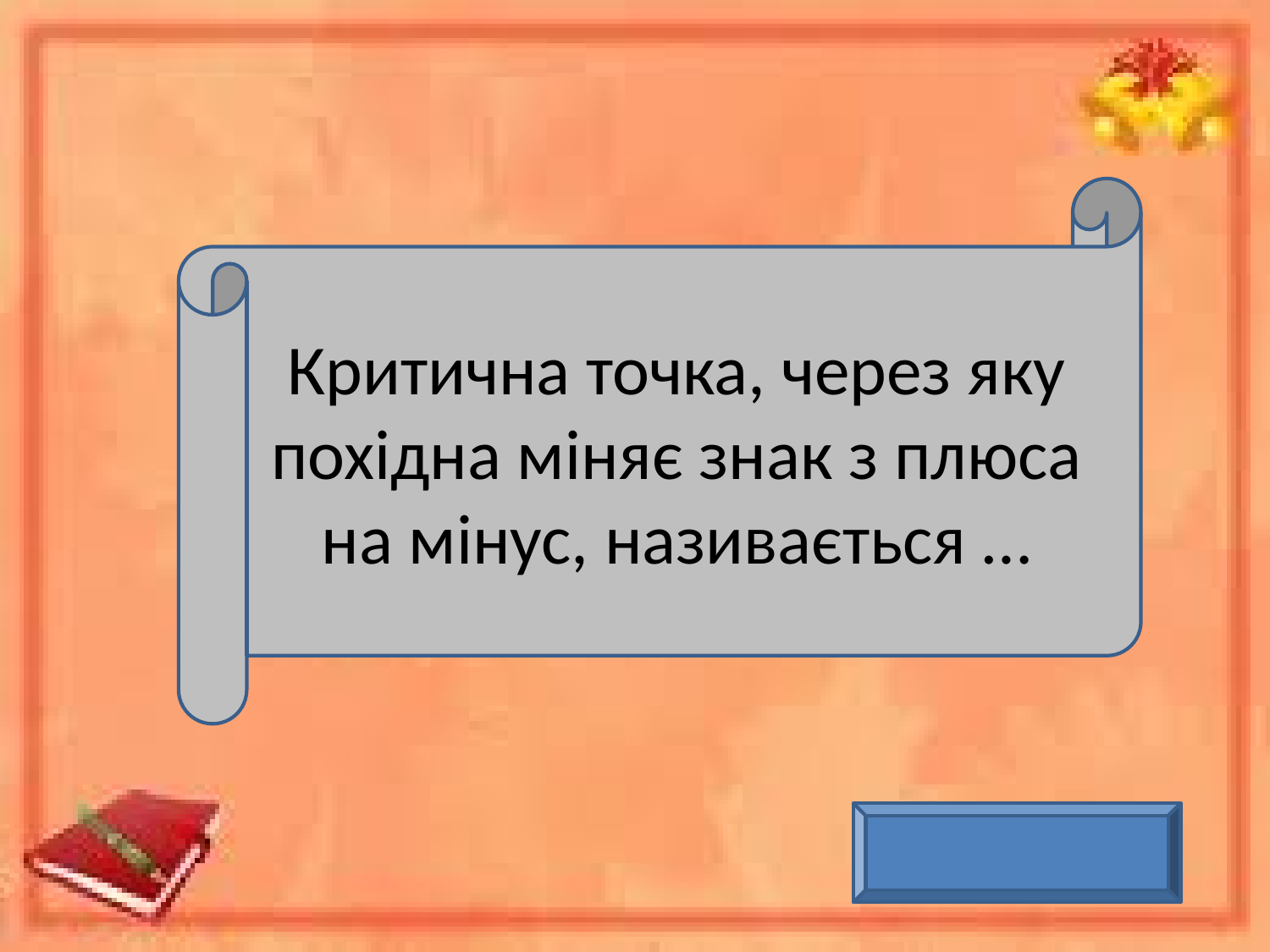

Критична точка, через яку похідна міняє знак з плюса на мінус, називається …